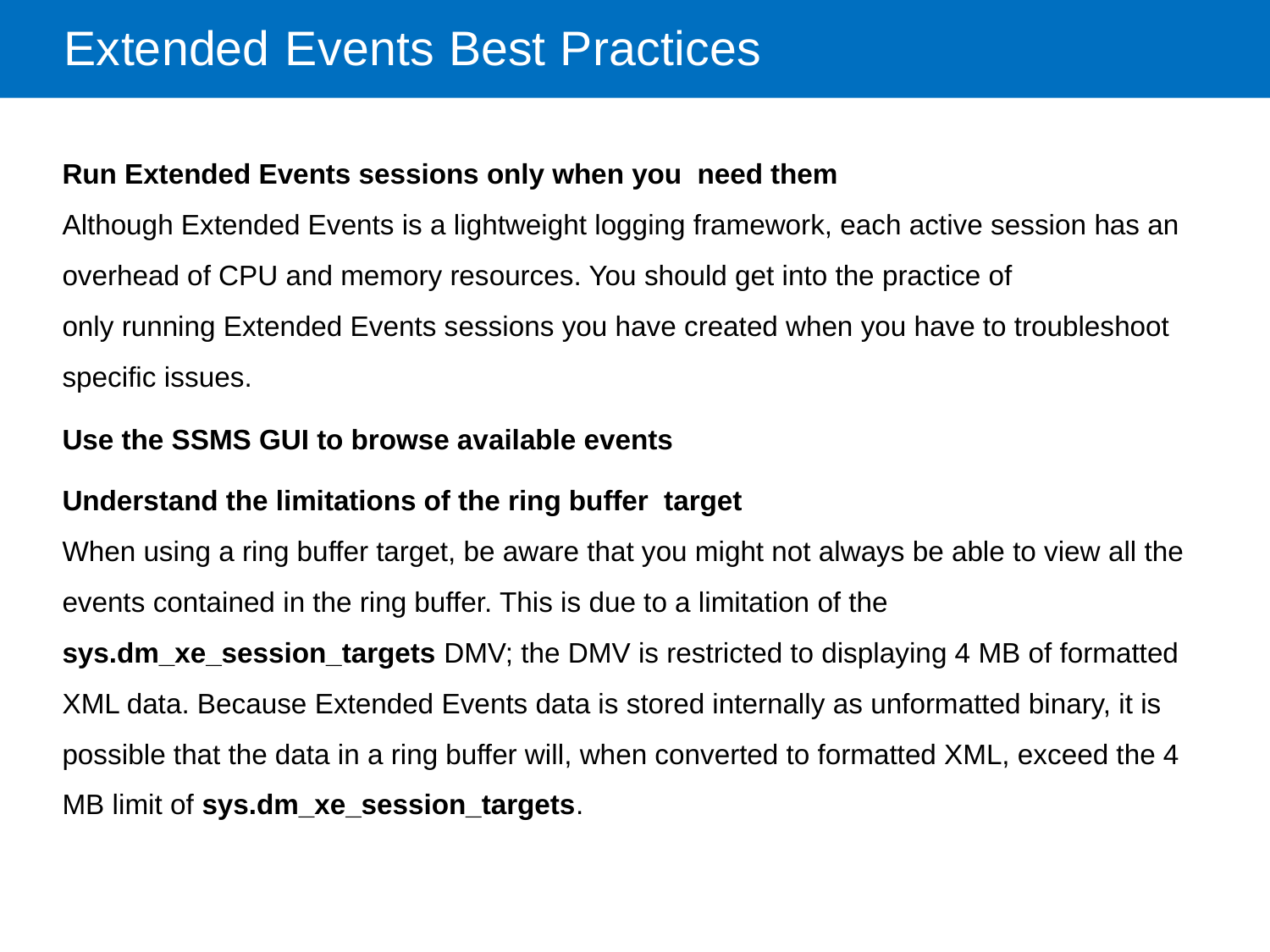

Extended Events Best Practices

Run Extended Events sessions only when you  need them
Although Extended Events is a lightweight logging framework, each active session has an overhead of CPU and memory resources. You should get into the practice of
only running Extended Events sessions you have created when you have to troubleshoot specific issues.
Use the SSMS GUI to browse available events
Understand the limitations of the ring buffer  target
When using a ring buffer target, be aware that you might not always be able to view all the events contained in the ring buffer. This is due to a limitation of the sys.dm_xe_session_targets DMV; the DMV is restricted to displaying 4 MB of formatted XML data. Because Extended Events data is stored internally as unformatted binary, it is possible that the data in a ring buffer will, when converted to formatted XML, exceed the 4 MB limit of sys.dm_xe_session_targets.